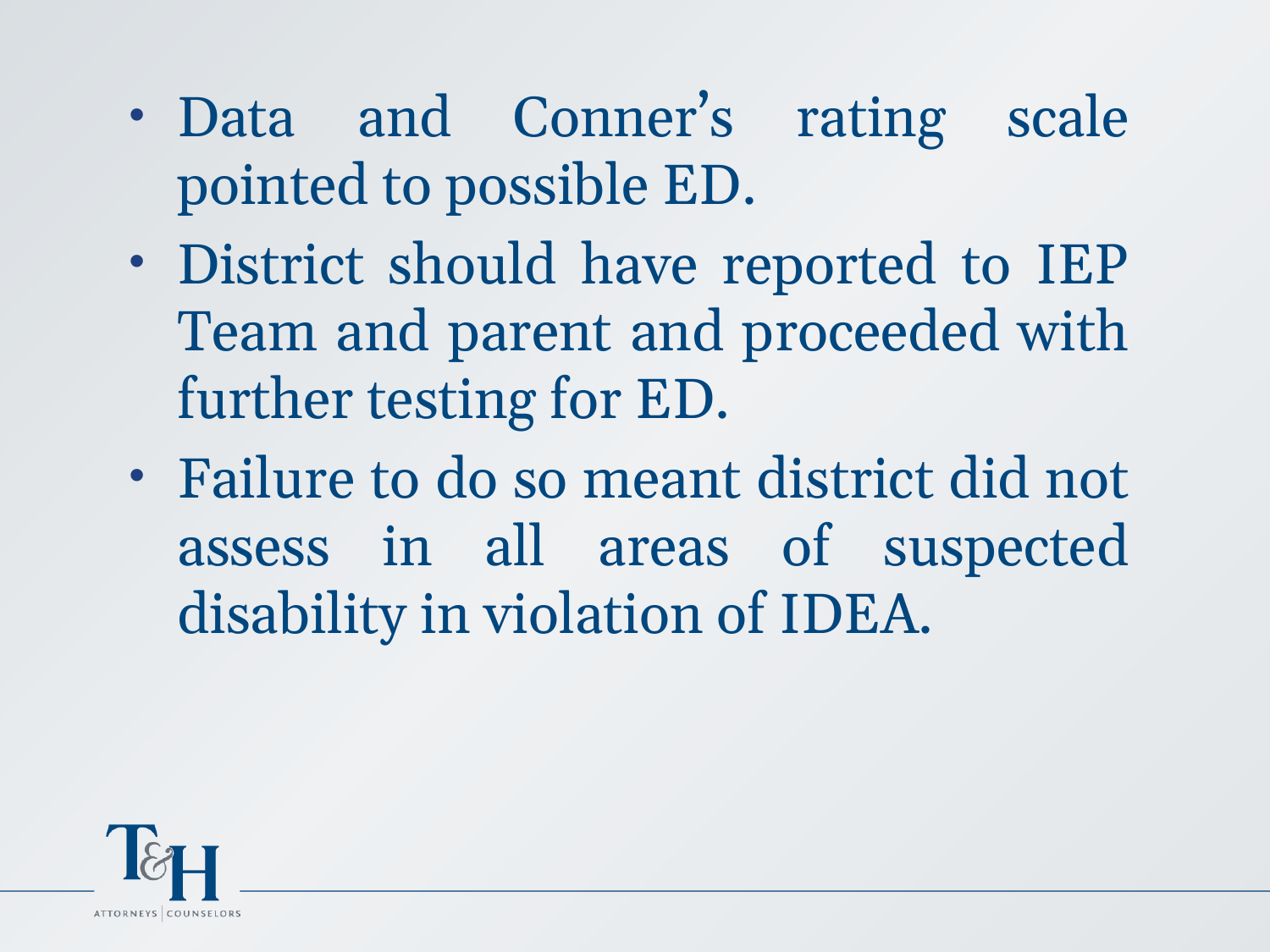

Data and Conner’s rating scale pointed to possible ED.
District should have reported to IEP Team and parent and proceeded with further testing for ED.
Failure to do so meant district did not assess in all areas of suspected disability in violation of IDEA.